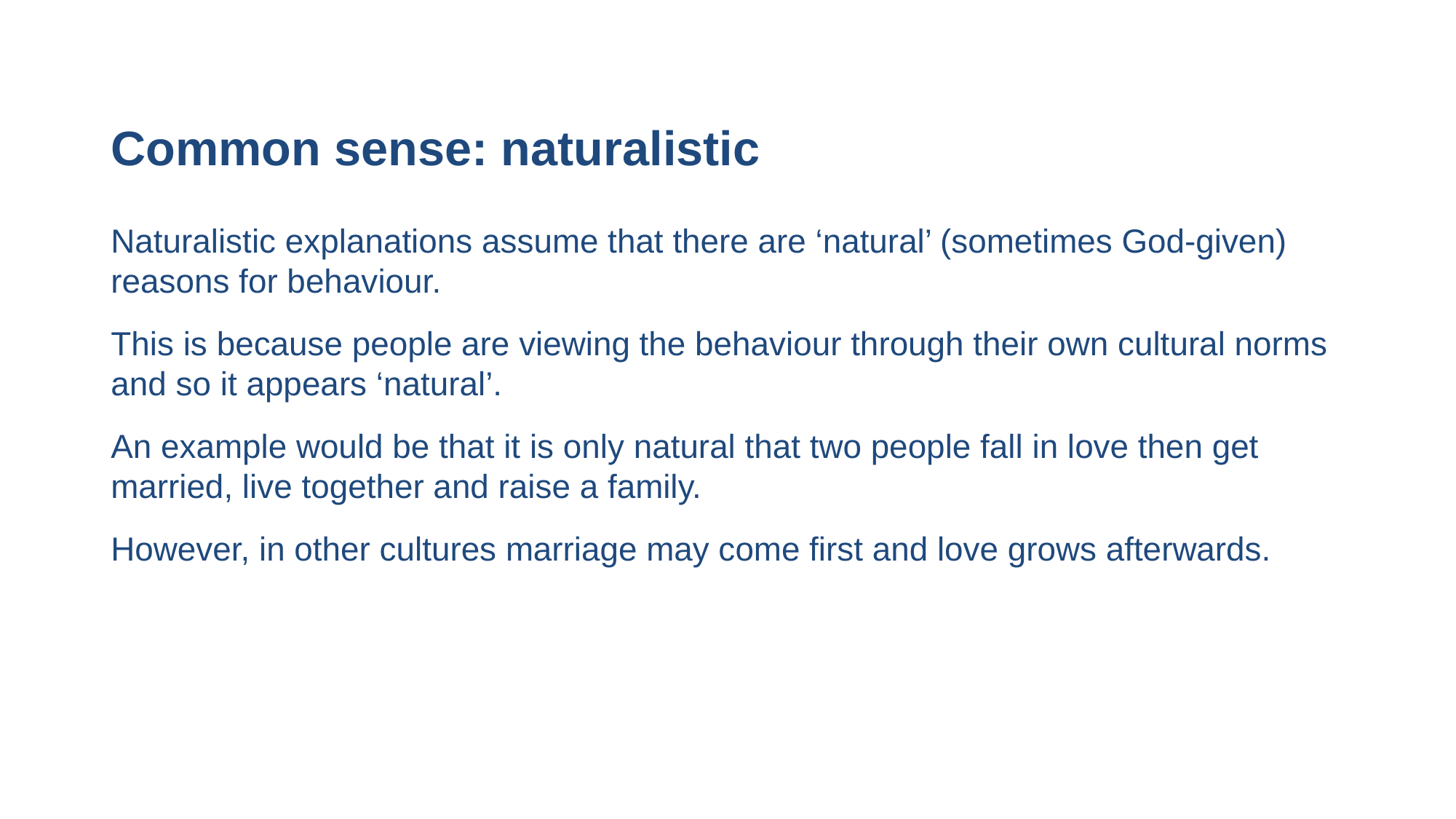

# Common sense: naturalistic
Naturalistic explanations assume that there are ‘natural’ (sometimes God-given) reasons for behaviour.
This is because people are viewing the behaviour through their own cultural norms and so it appears ‘natural’.
An example would be that it is only natural that two people fall in love then get married, live together and raise a family.
However, in other cultures marriage may come first and love grows afterwards.